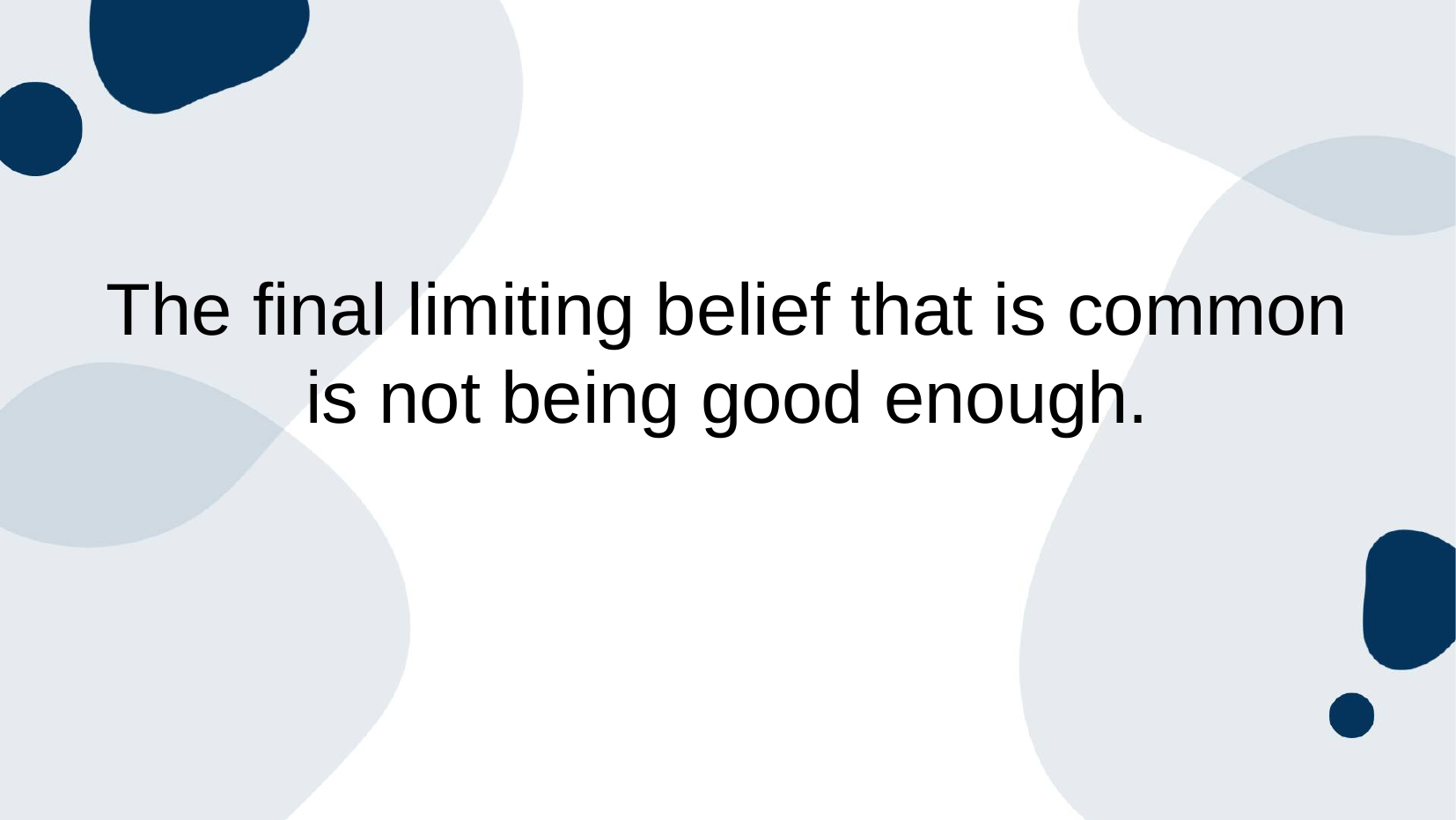

# The final limiting belief that is common is not being good enough.